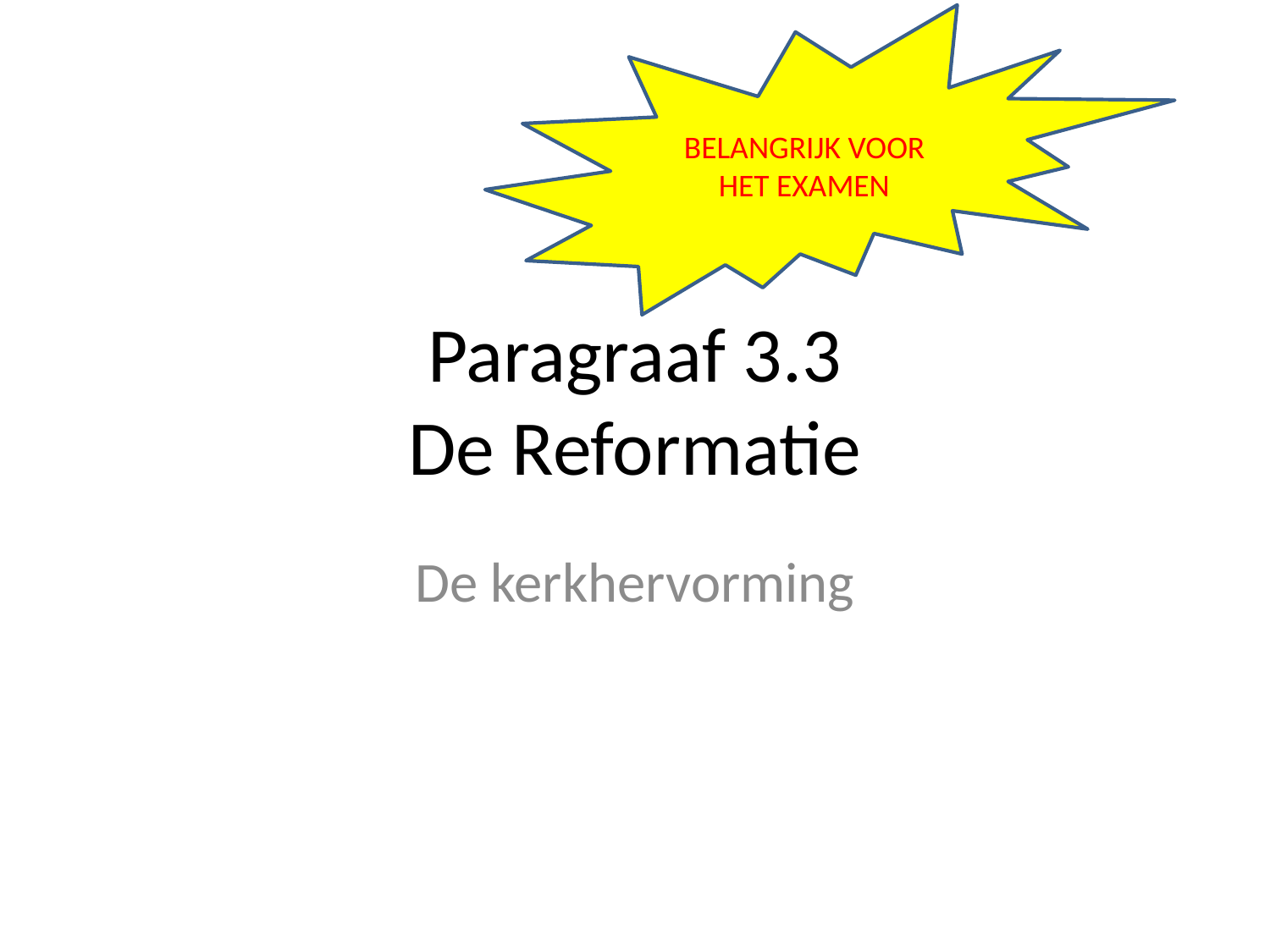

BELANGRIJK VOOR HET EXAMEN
# Paragraaf 3.3 De Reformatie
De kerkhervorming